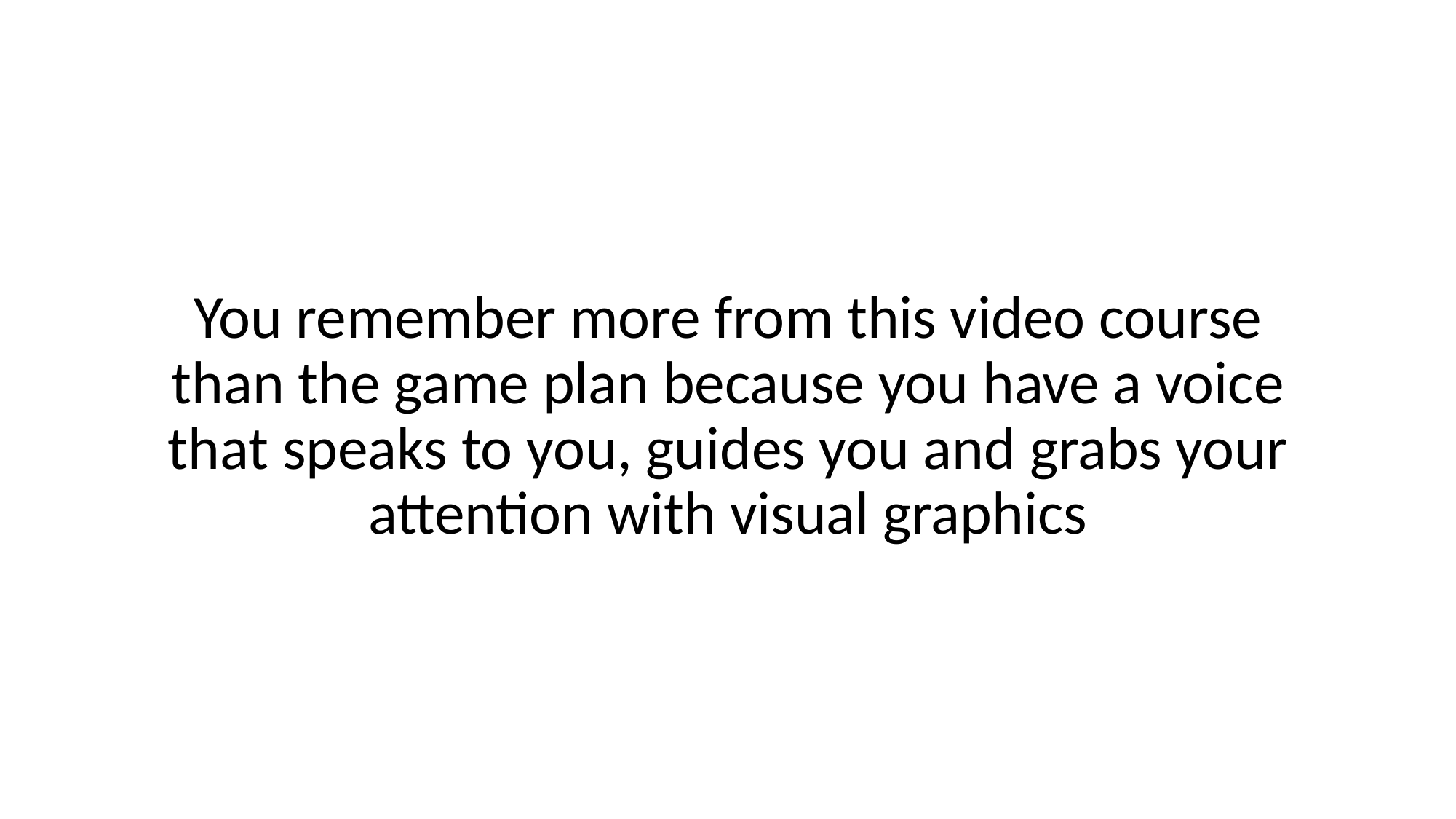

You remember more from this video course than the game plan because you have a voice that speaks to you, guides you and grabs your attention with visual graphics